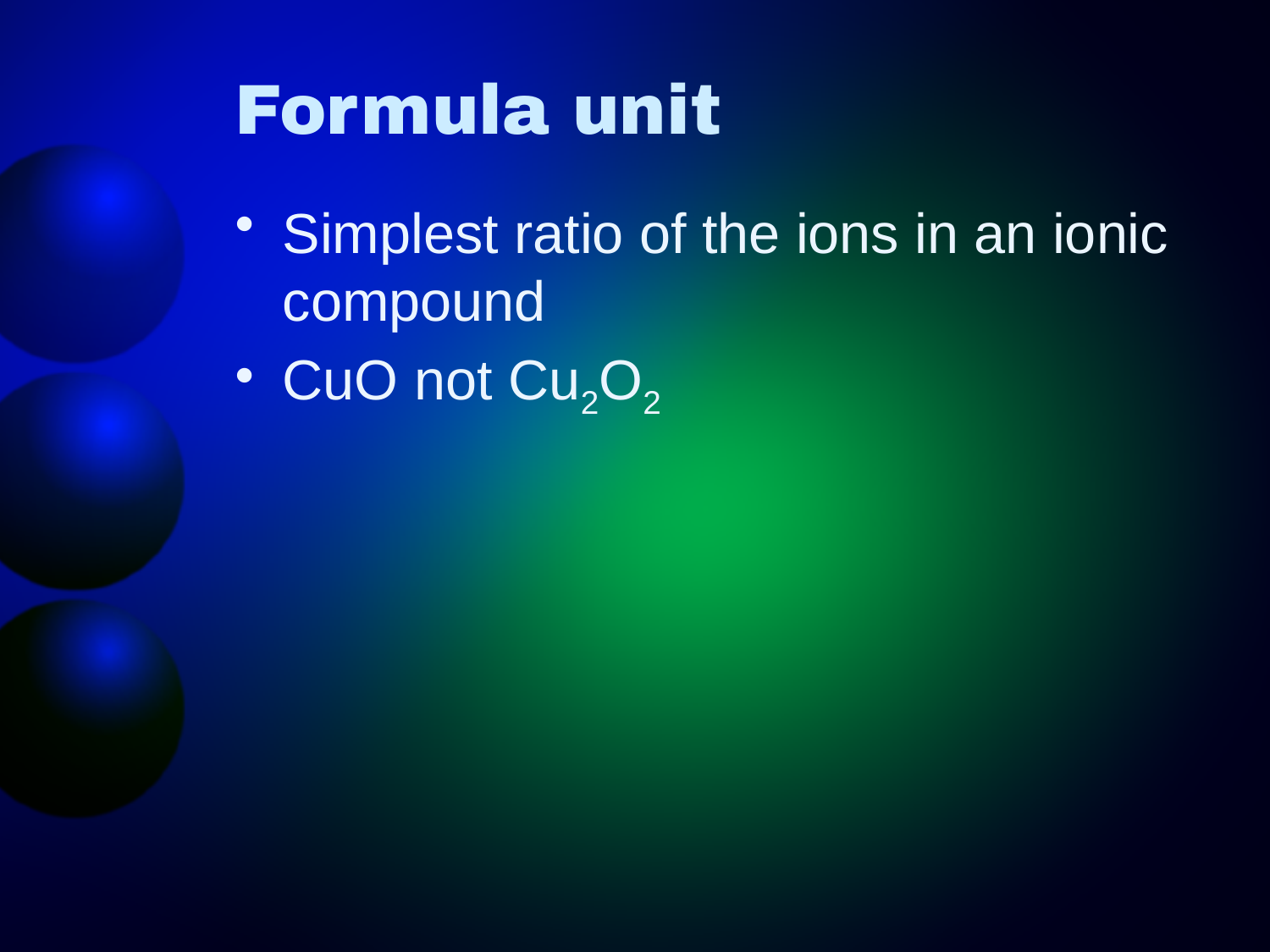

# Formula unit
Simplest ratio of the ions in an ionic compound
CuO not Cu2O2